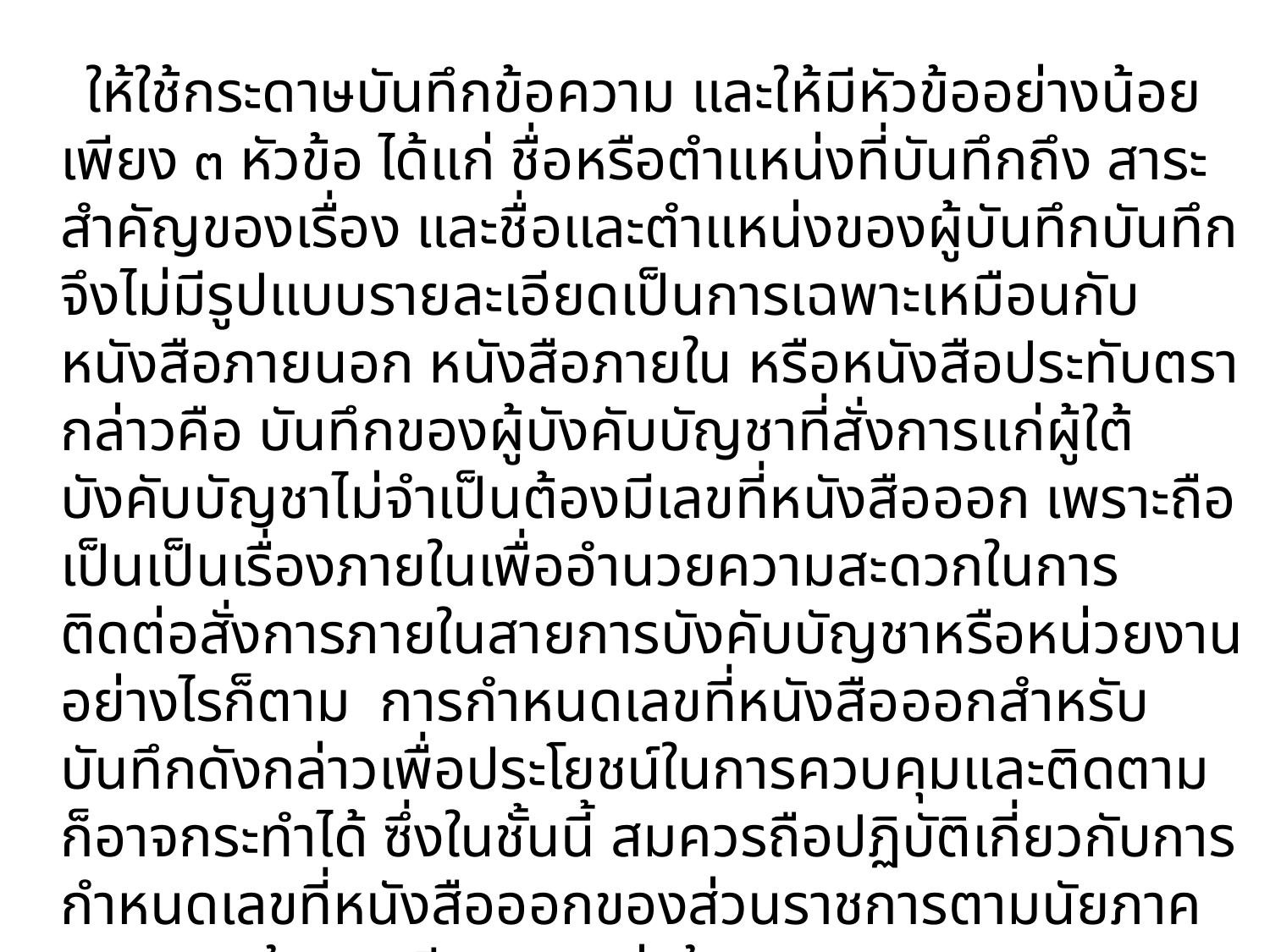

ให้ใช้กระดาษบันทึกข้อความ และให้มีหัวข้ออย่างน้อยเพียง ๓ หัวข้อ ได้แก่ ชื่อหรือตำแหน่งที่บันทึกถึง สาระสำคัญของเรื่อง และชื่อและตำแหน่งของผู้บันทึกบันทึกจึงไม่มีรูปแบบรายละเอียดเป็นการเฉพาะเหมือนกับหนังสือภายนอก หนังสือภายใน หรือหนังสือประทับตรา กล่าวคือ บันทึกของผู้บังคับบัญชาที่สั่งการแก่ผู้ใต้บังคับบัญชาไม่จำเป็นต้องมีเลขที่หนังสือออก เพราะถือเป็นเป็นเรื่องภายในเพื่ออำนวยความสะดวกในการติดต่อสั่งการภายในสายการบังคับบัญชาหรือหน่วยงาน อย่างไรก็ตาม  การกำหนดเลขที่หนังสือออกสำหรับบันทึกดังกล่าวเพื่อประโยชน์ในการควบคุมและติดตาม ก็อาจกระทำได้ ซึ่งในชั้นนี้ สมควรถือปฏิบัติเกี่ยวกับการกำหนดเลขที่หนังสือออกของส่วนราชการตามนัยภาคผนวก ๑ ท้ายระเบียบ นร. ว่าด้วยงานสารบรรณ พ.ศ. ๒๕๒๖ และที่แก้ไขเพิ่มเติม โดยอนุโลม  ดังนั้น  เพื่อประโยชน์ในการควบคุมและติดตามบันทึก    สั่งการของผู้บริหารใน สปน. (ปนร. ร.ปนร. และ ผช.ปนร.)  สกร. จึงเห็นสมควรกำหนดเลขที่หนังสือออกสำหรับบันทึกของผู้บริหารใน สปน. เป็นดังนี้